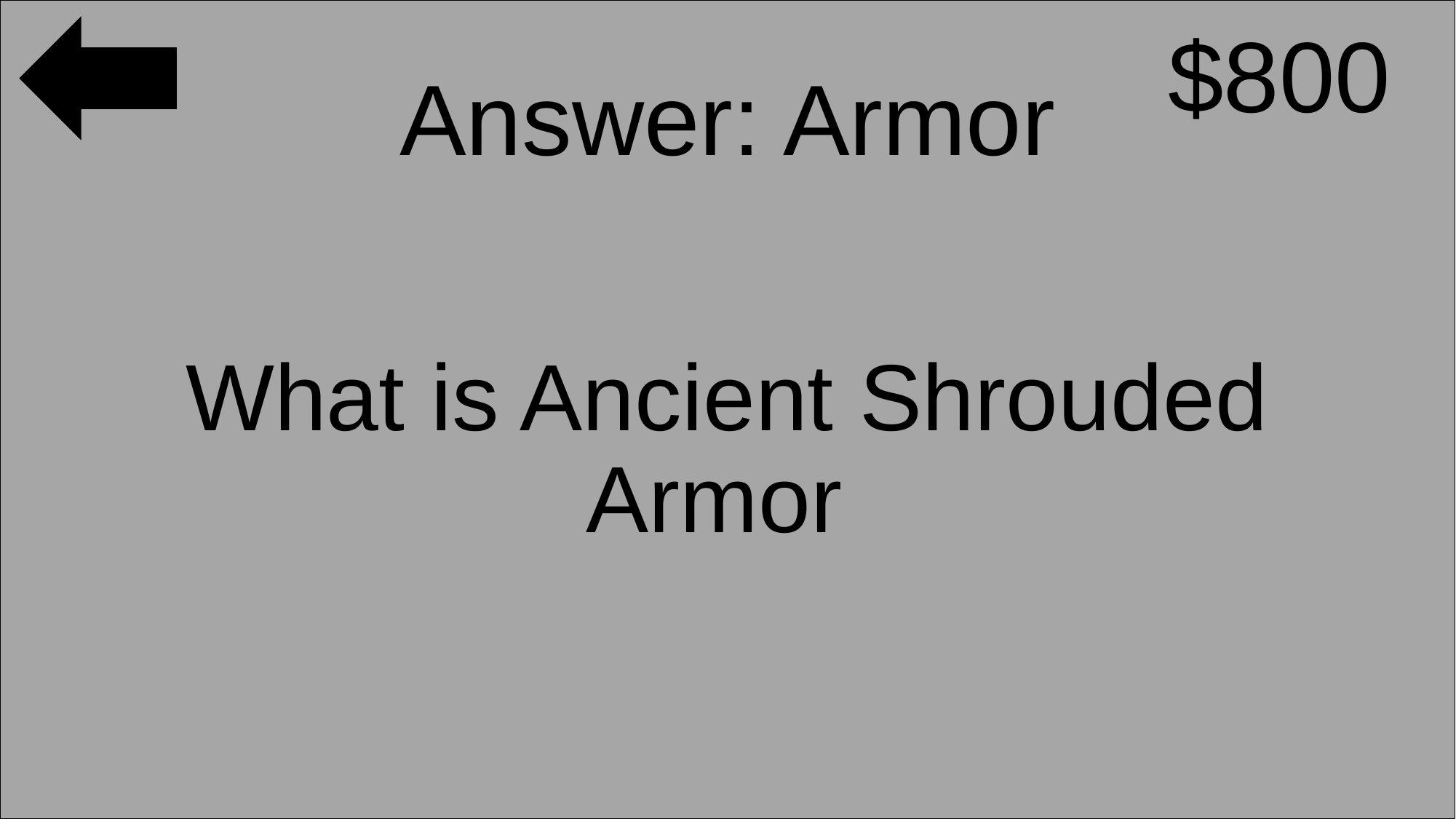

$800

#
Answer: Armor

What is Ancient Shrouded Armor